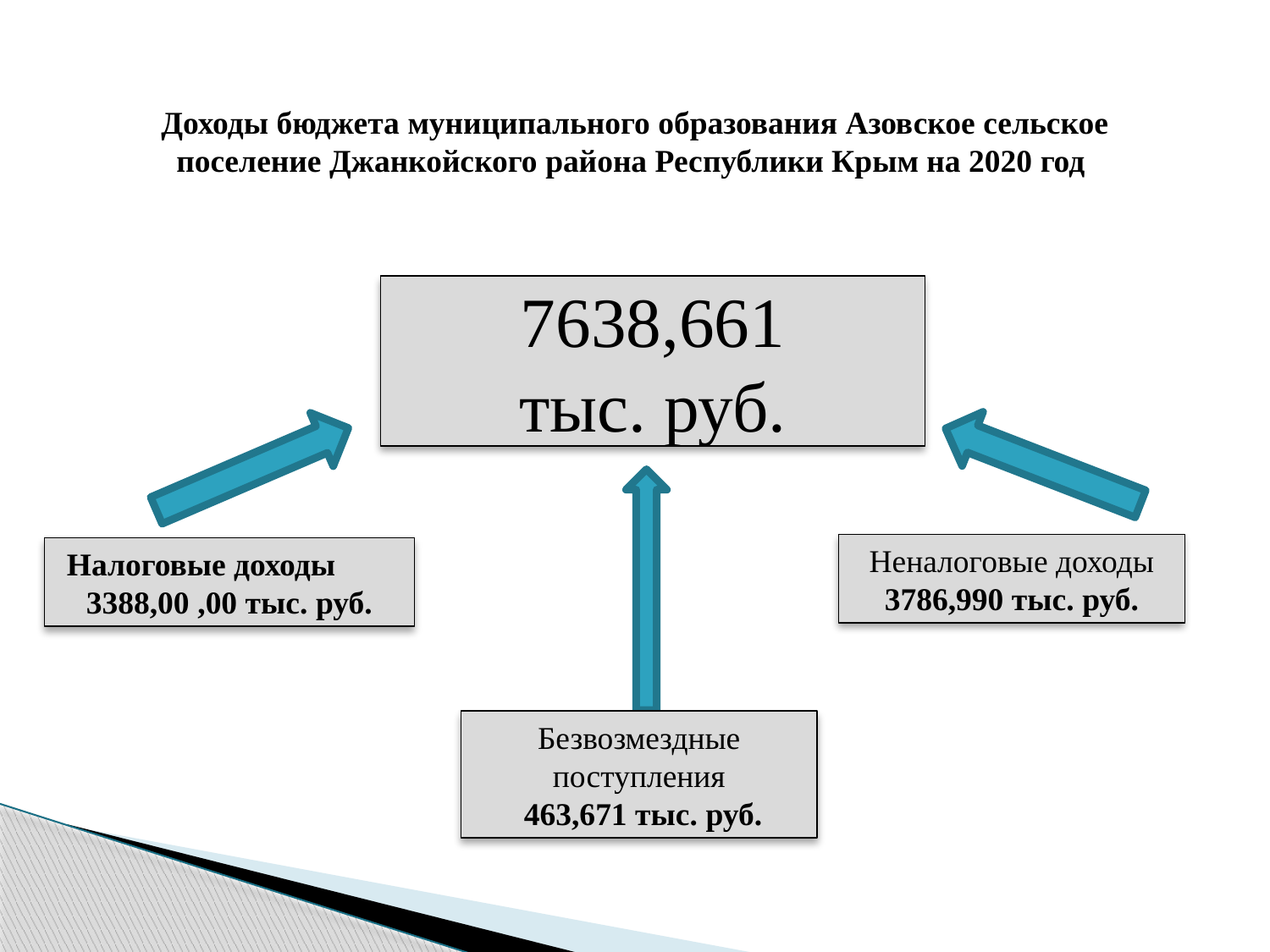

Доходы бюджета муниципального образования Азовское сельское поселение Джанкойского района Республики Крым на 2020 год
7638,661
тыс. руб.

Неналоговые доходы
3786,990 тыс. руб.
Налоговые доходы        3388,00 ,00 тыс. руб.

Безвозмездные поступления
 463,671 тыс. руб.